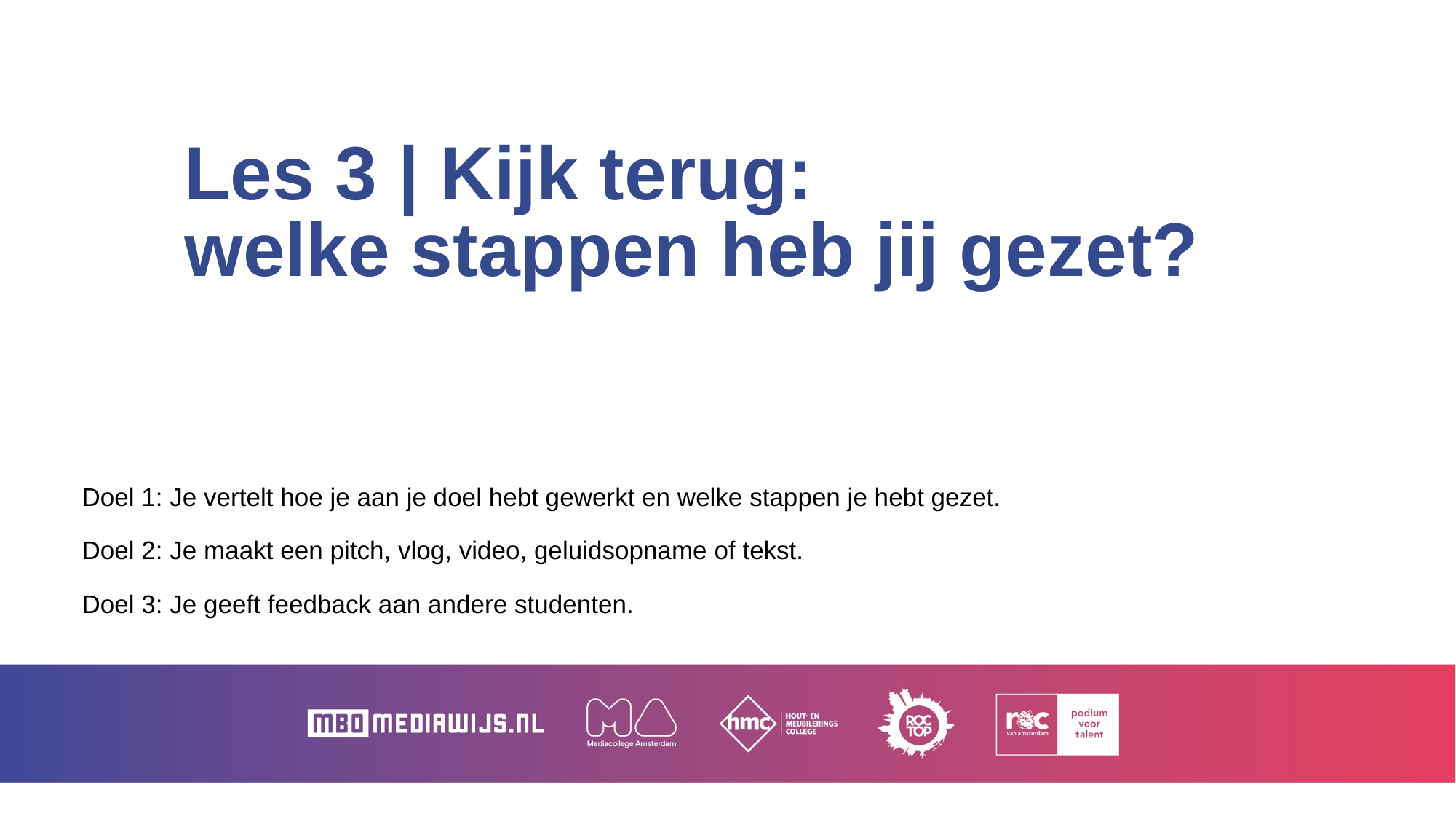

# Les 3 | Kijk terug: welke stappen heb jij gezet?
Doel 1: Je vertelt hoe je aan je doel hebt gewerkt en welke stappen je hebt gezet.
Doel 2: Je maakt een pitch, vlog, video, geluidsopname of tekst.
Doel 3: Je geeft feedback aan andere studenten.